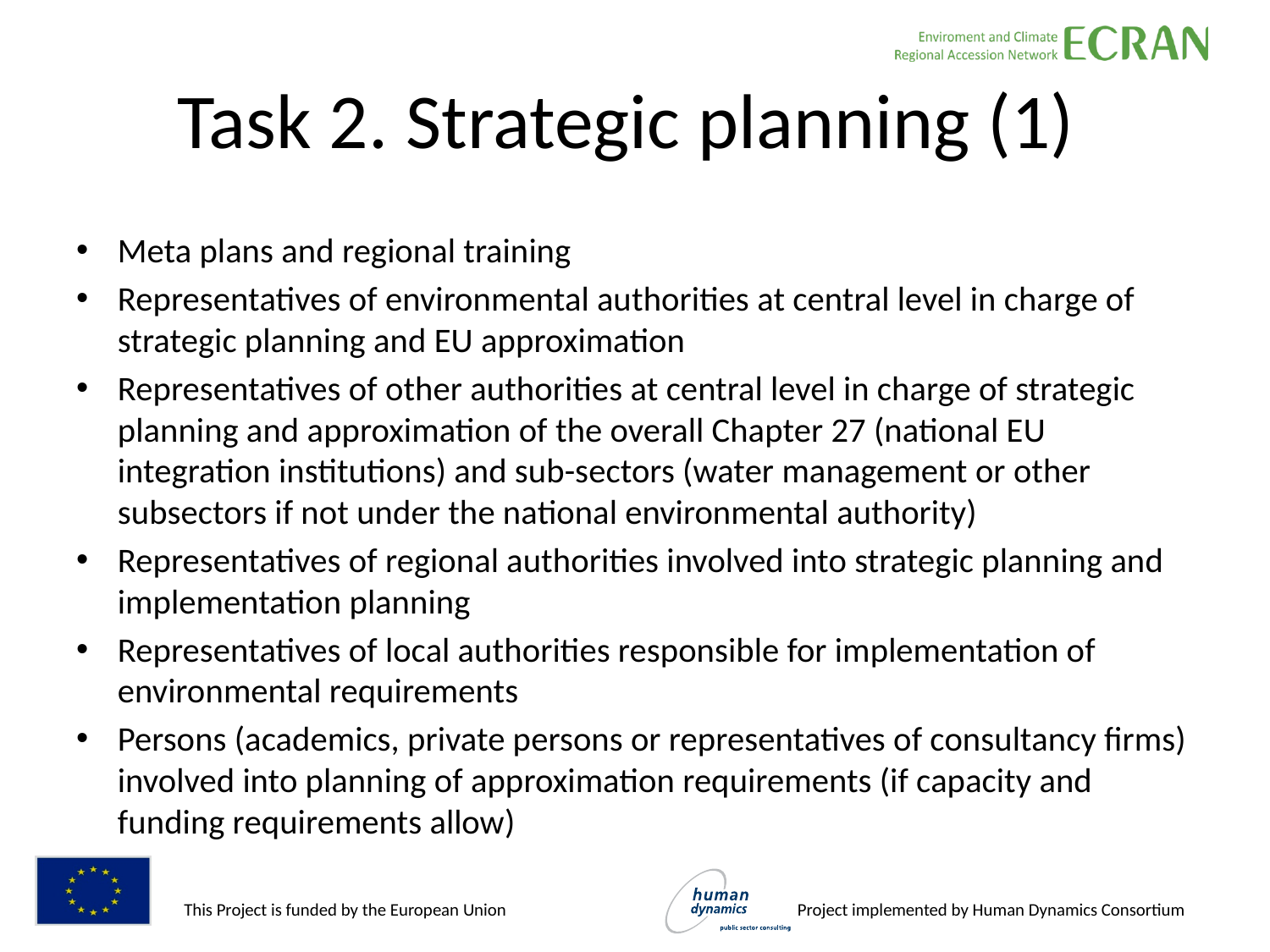

# Task 2. Strategic planning (1)
Meta plans and regional training
Representatives of environmental authorities at central level in charge of strategic planning and EU approximation
Representatives of other authorities at central level in charge of strategic planning and approximation of the overall Chapter 27 (national EU integration institutions) and sub-sectors (water management or other subsectors if not under the national environmental authority)
Representatives of regional authorities involved into strategic planning and implementation planning
Representatives of local authorities responsible for implementation of environmental requirements
Persons (academics, private persons or representatives of consultancy firms) involved into planning of approximation requirements (if capacity and funding requirements allow)